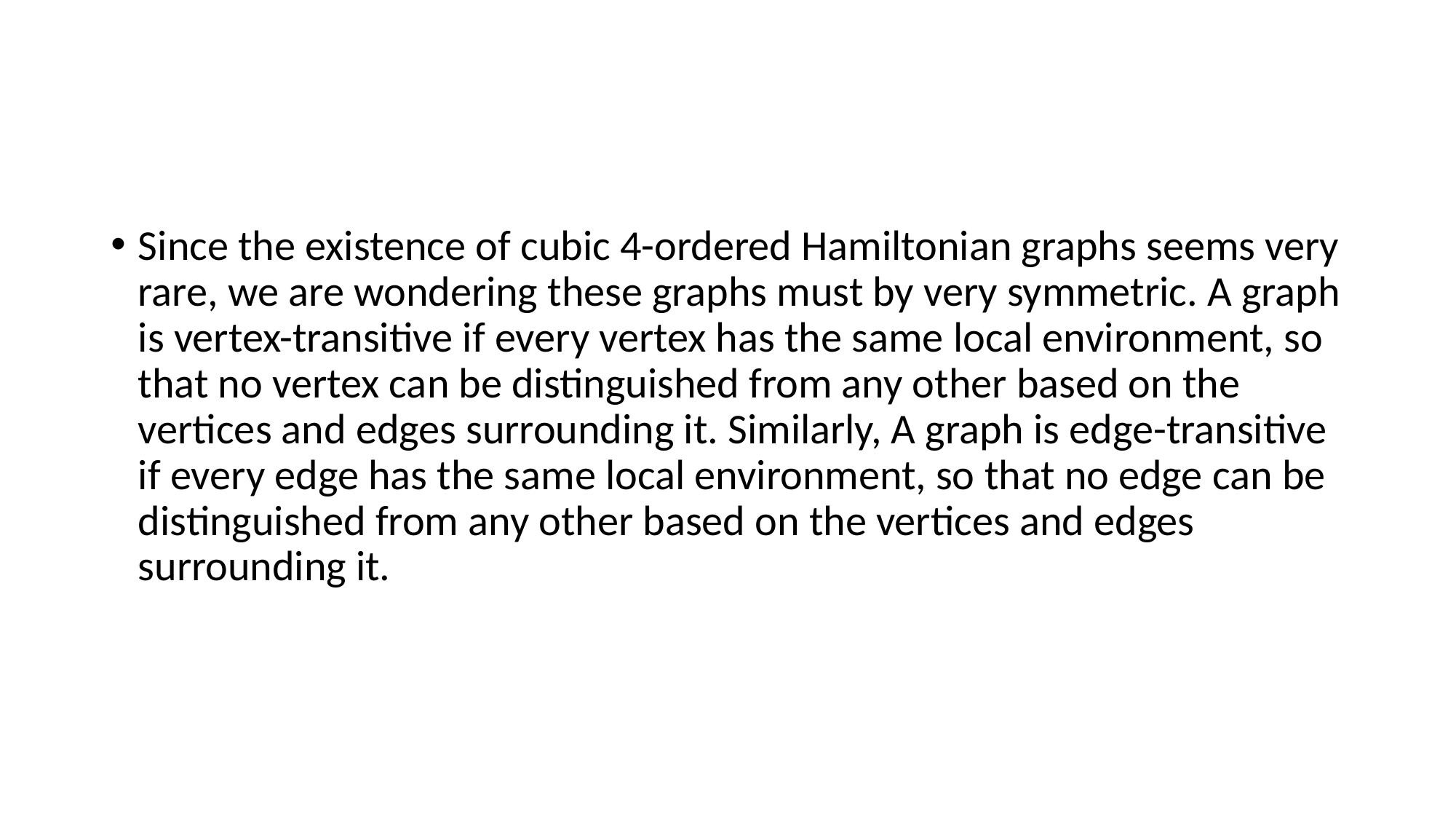

#
Since the existence of cubic 4-ordered Hamiltonian graphs seems very rare, we are wondering these graphs must by very symmetric. A graph is vertex-transitive if every vertex has the same local environment, so that no vertex can be distinguished from any other based on the vertices and edges surrounding it. Similarly, A graph is edge-transitive if every edge has the same local environment, so that no edge can be distinguished from any other based on the vertices and edges surrounding it.